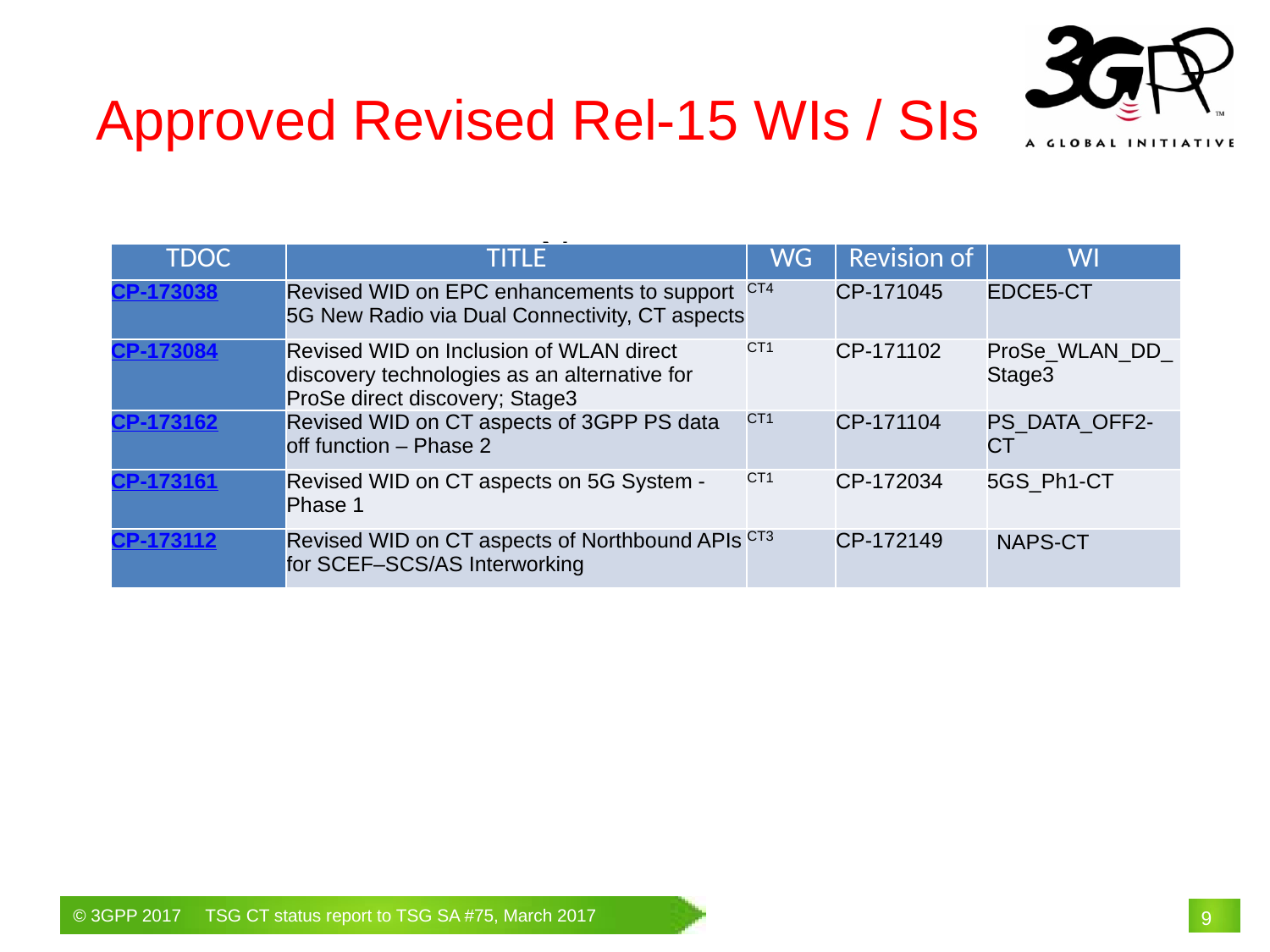

Approved Revised Rel-15 WIs / SIs

None
| TDOC | TITLE | WG | Revision of | WI |
| --- | --- | --- | --- | --- |
| CP-173038 | Revised WID on EPC enhancements to support 5G New Radio via Dual Connectivity, CT aspects | CT4 | CP-171045 | EDCE5-CT |
| CP-173084 | Revised WID on Inclusion of WLAN direct discovery technologies as an alternative for ProSe direct discovery; Stage3 | CT1 | CP-171102 | ProSe\_WLAN\_DD\_Stage3 |
| CP-173162 | Revised WID on CT aspects of 3GPP PS data off function – Phase 2 | CT1 | CP-171104 | PS\_DATA\_OFF2-CT |
| CP-173161 | Revised WID on CT aspects on 5G System - Phase 1 | CT1 | CP-172034 | 5GS\_Ph1-CT |
| CP-173112 | Revised WID on CT aspects of Northbound APIs for SCEF–SCS/AS Interworking | CT3 | CP-172149 | NAPS-CT |

# 9